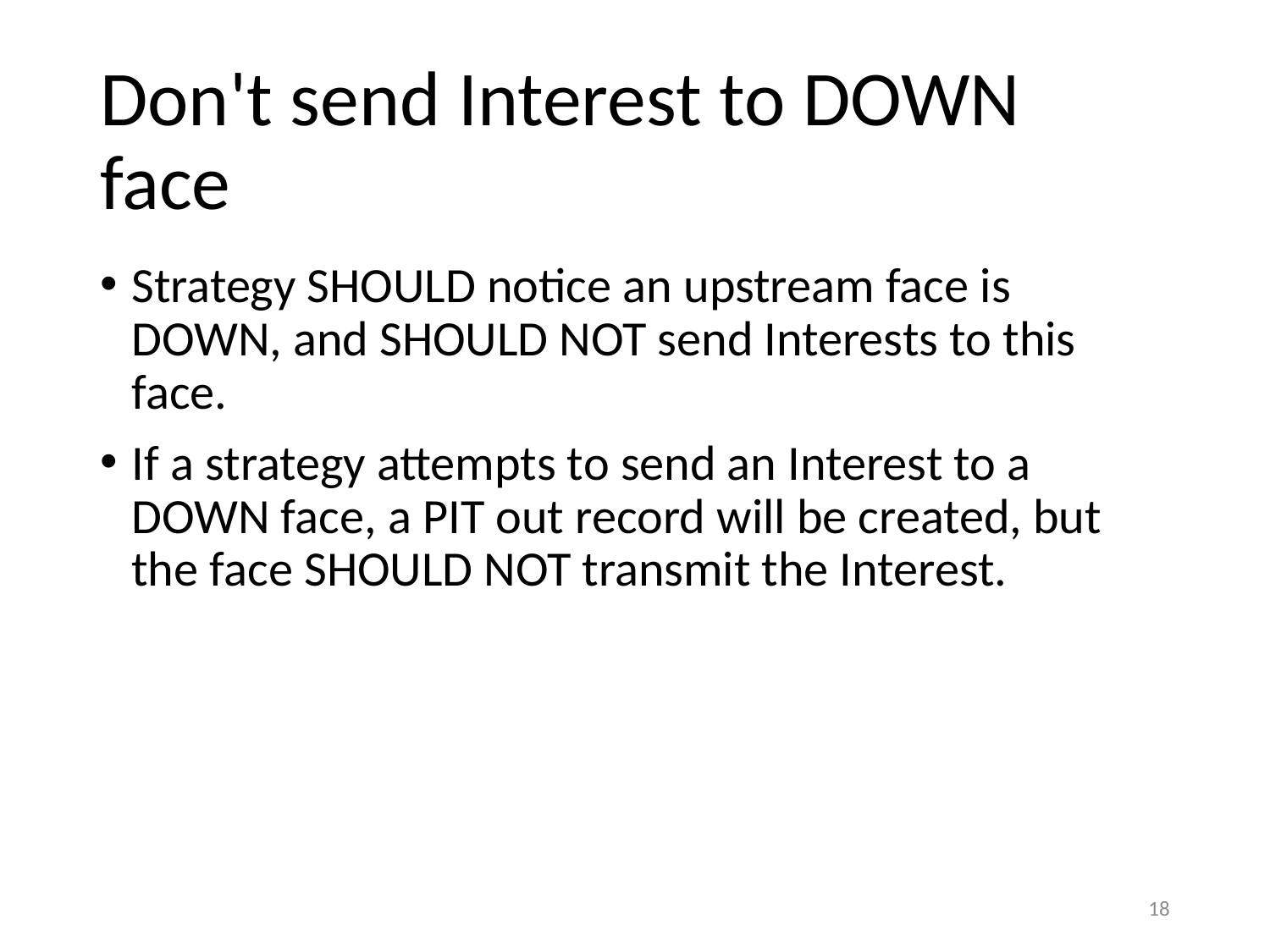

# Don't send Interest to DOWN face
Strategy SHOULD notice an upstream face is DOWN, and SHOULD NOT send Interests to this face.
If a strategy attempts to send an Interest to a DOWN face, a PIT out record will be created, but the face SHOULD NOT transmit the Interest.
18